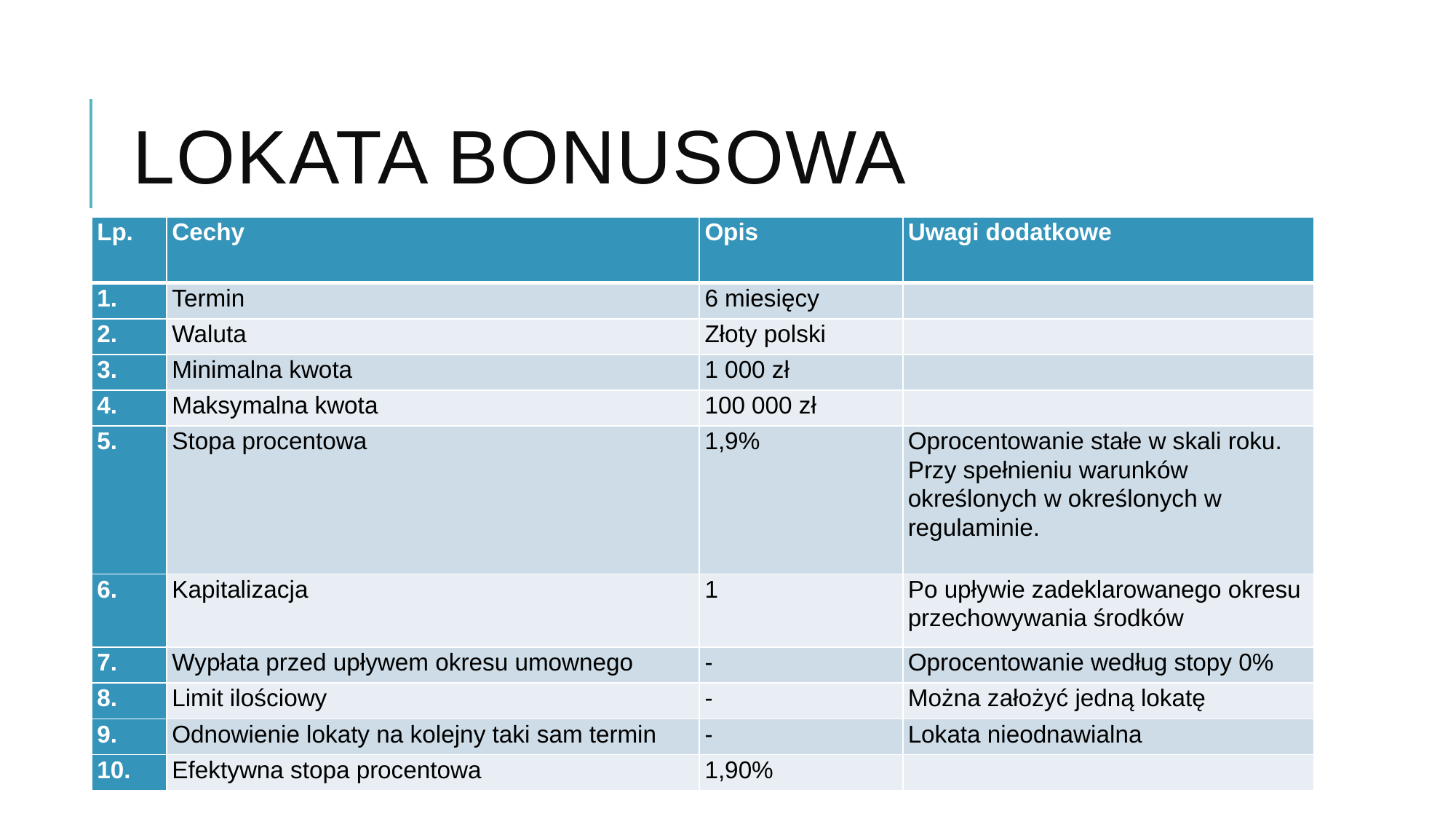

# Lokata bonusowa
| Lp. | Cechy | Opis | Uwagi dodatkowe |
| --- | --- | --- | --- |
| 1. | Termin | 6 miesięcy |  |
| 2. | Waluta | Złoty polski |  |
| 3. | Minimalna kwota | 1 000 zł |  |
| 4. | Maksymalna kwota | 100 000 zł |  |
| 5. | Stopa procentowa | 1,9% | Oprocentowanie stałe w skali roku. Przy spełnieniu warunków określonych w określonych w regulaminie. |
| 6. | Kapitalizacja | 1 | Po upływie zadeklarowanego okresu przechowywania środków |
| 7. | Wypłata przed upływem okresu umownego | - | Oprocentowanie według stopy 0% |
| 8. | Limit ilościowy | - | Można założyć jedną lokatę |
| 9. | Odnowienie lokaty na kolejny taki sam termin | - | Lokata nieodnawialna |
| 10. | Efektywna stopa procentowa | 1,90% |  |